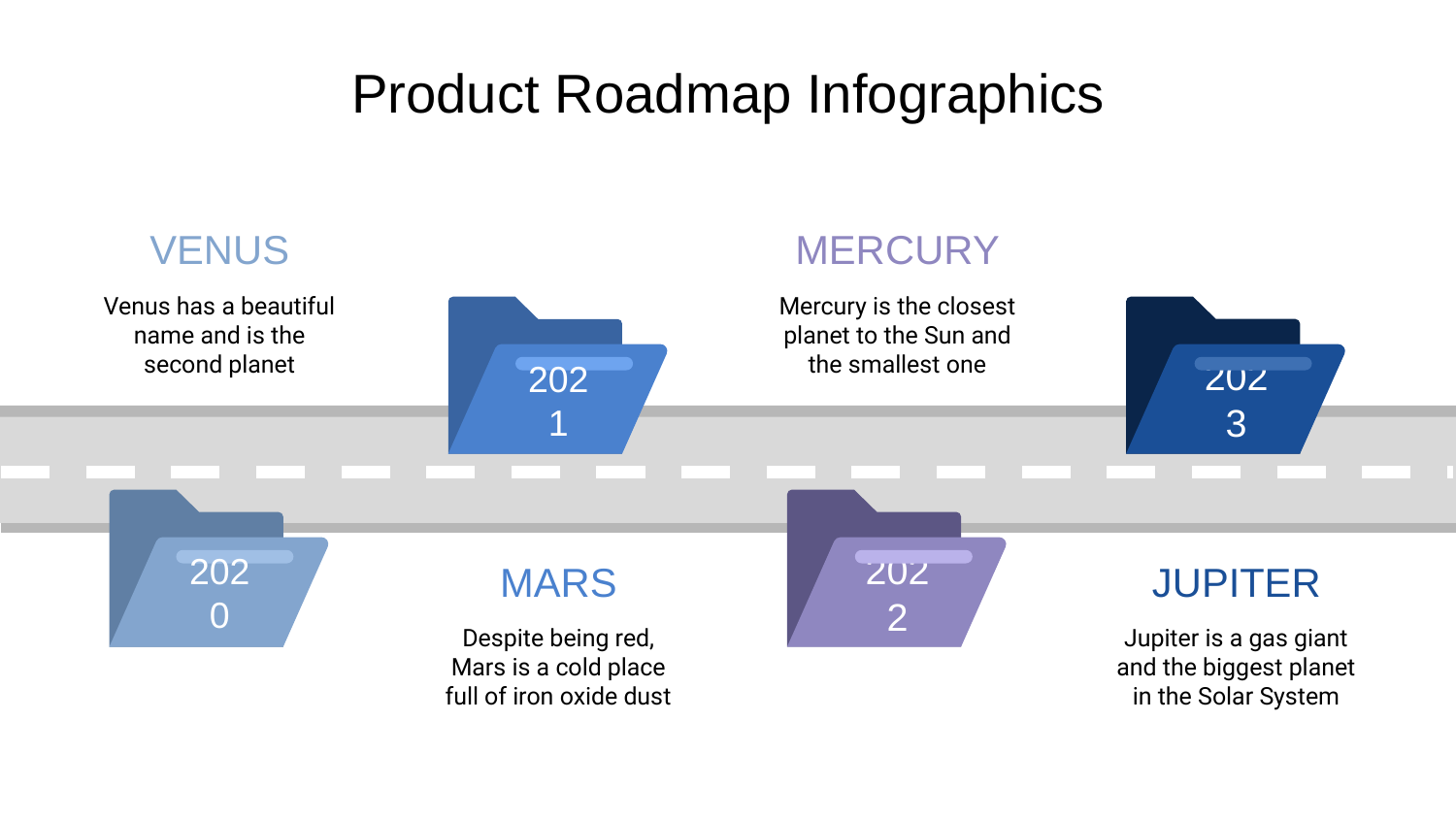

# Product Roadmap Infographics
VENUS
Venus has a beautiful name and is the second planet
MERCURY
Mercury is the closest planet to the Sun and the smallest one

2023

2021

2022

2020

MARS
Despite being red, Mars is a cold place full of iron oxide dust
JUPITER
Jupiter is a gas giant and the biggest planet in the Solar System